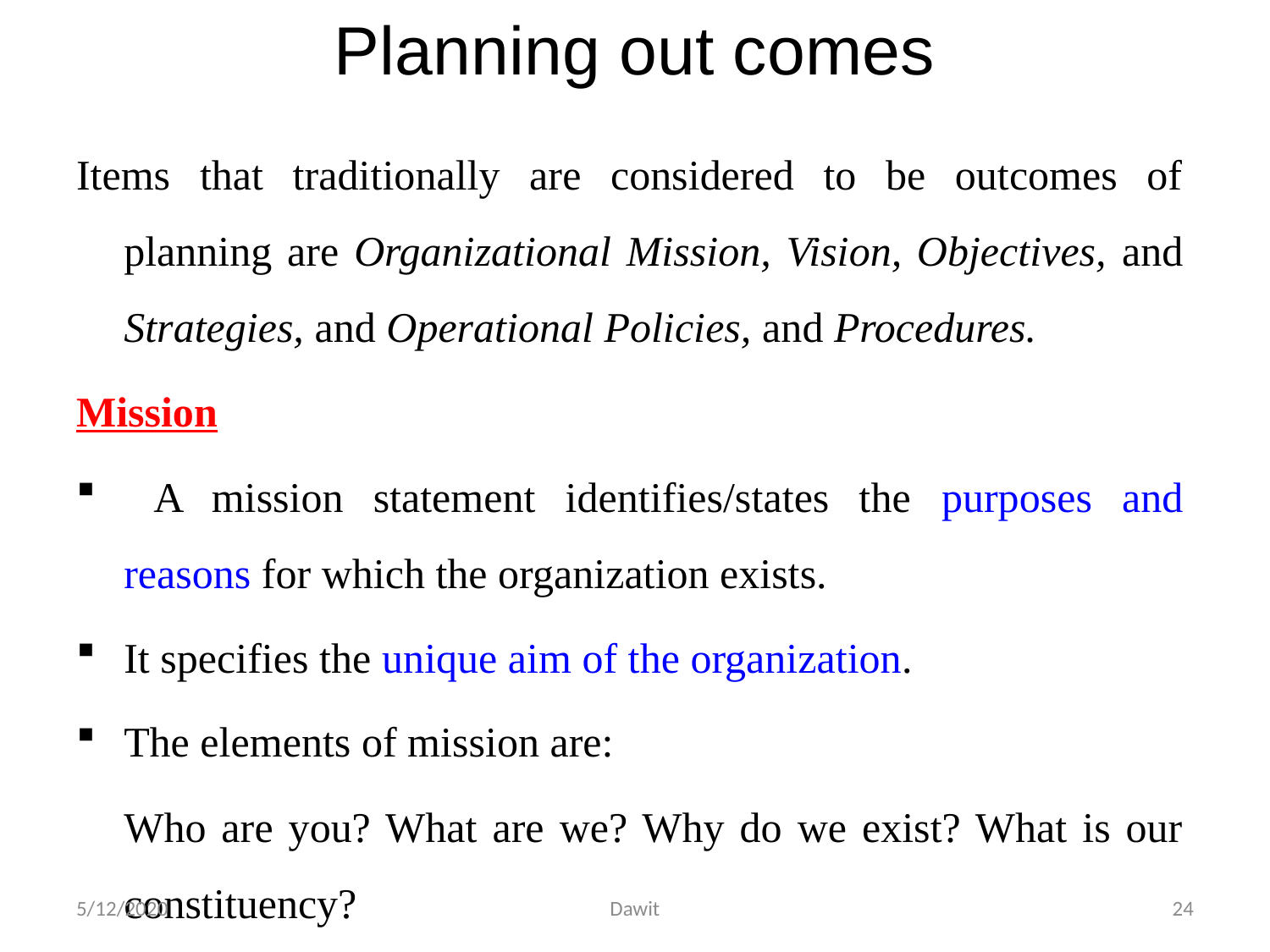

# Planning out comes
Items that traditionally are considered to be outcomes of planning are Organizational Mission, Vision, Objectives, and Strategies, and Operational Policies, and Procedures.
Mission
 A mission statement identifies/states the purposes and reasons for which the organization exists.
It specifies the unique aim of the organization.
The elements of mission are:
	Who are you? What are we? Why do we exist? What is our constituency?

5/12/2020
Dawit
24